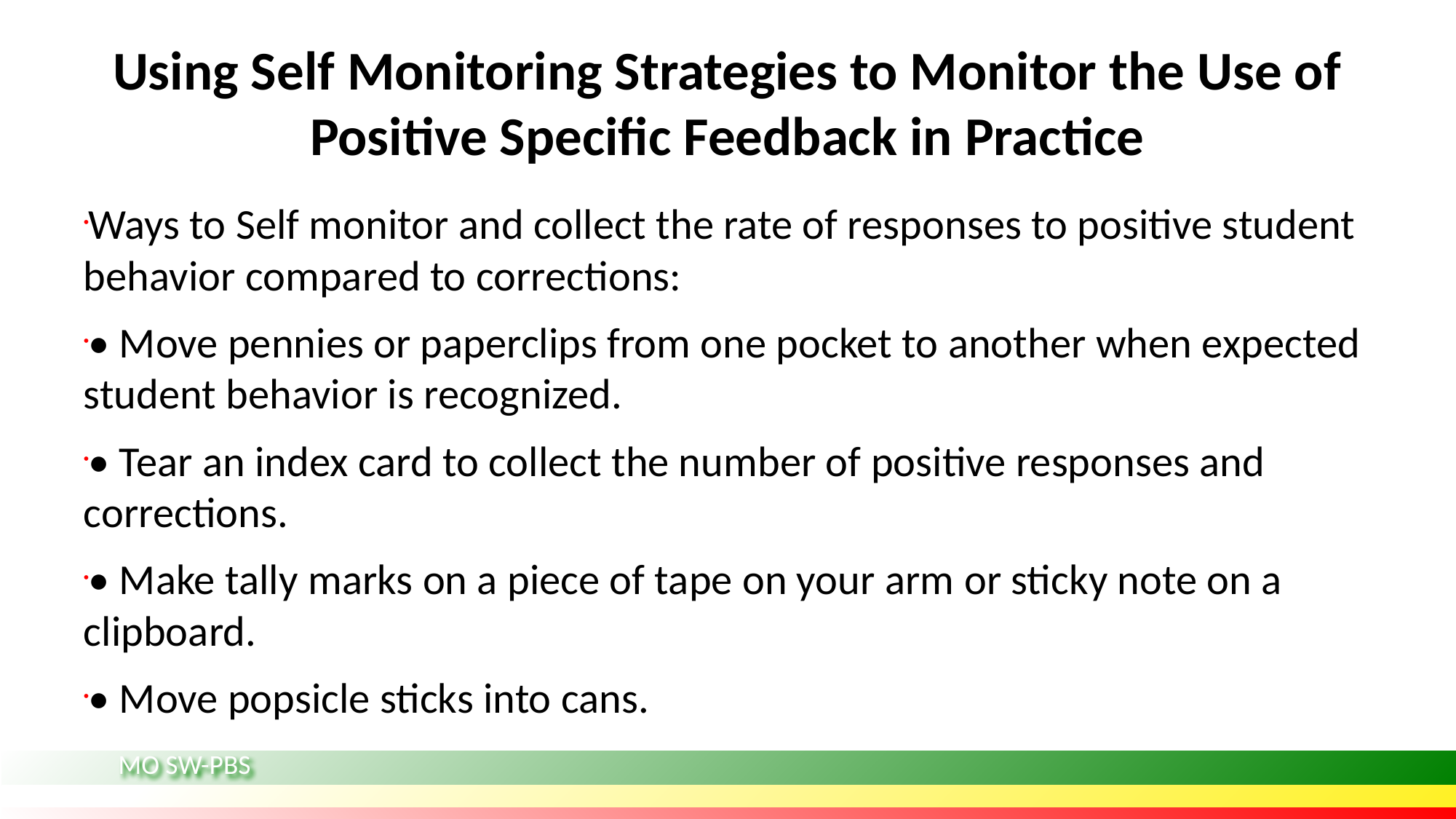

# Using Self Monitoring Strategies to Monitor the Use of Positive Specific Feedback in Practice
Ways to Self monitor and collect the rate of responses to positive student behavior compared to corrections:
• Move pennies or paperclips from one pocket to another when expected student behavior is recognized.
• Tear an index card to collect the number of positive responses and corrections.
• Make tally marks on a piece of tape on your arm or sticky note on a clipboard.
• Move popsicle sticks into cans.